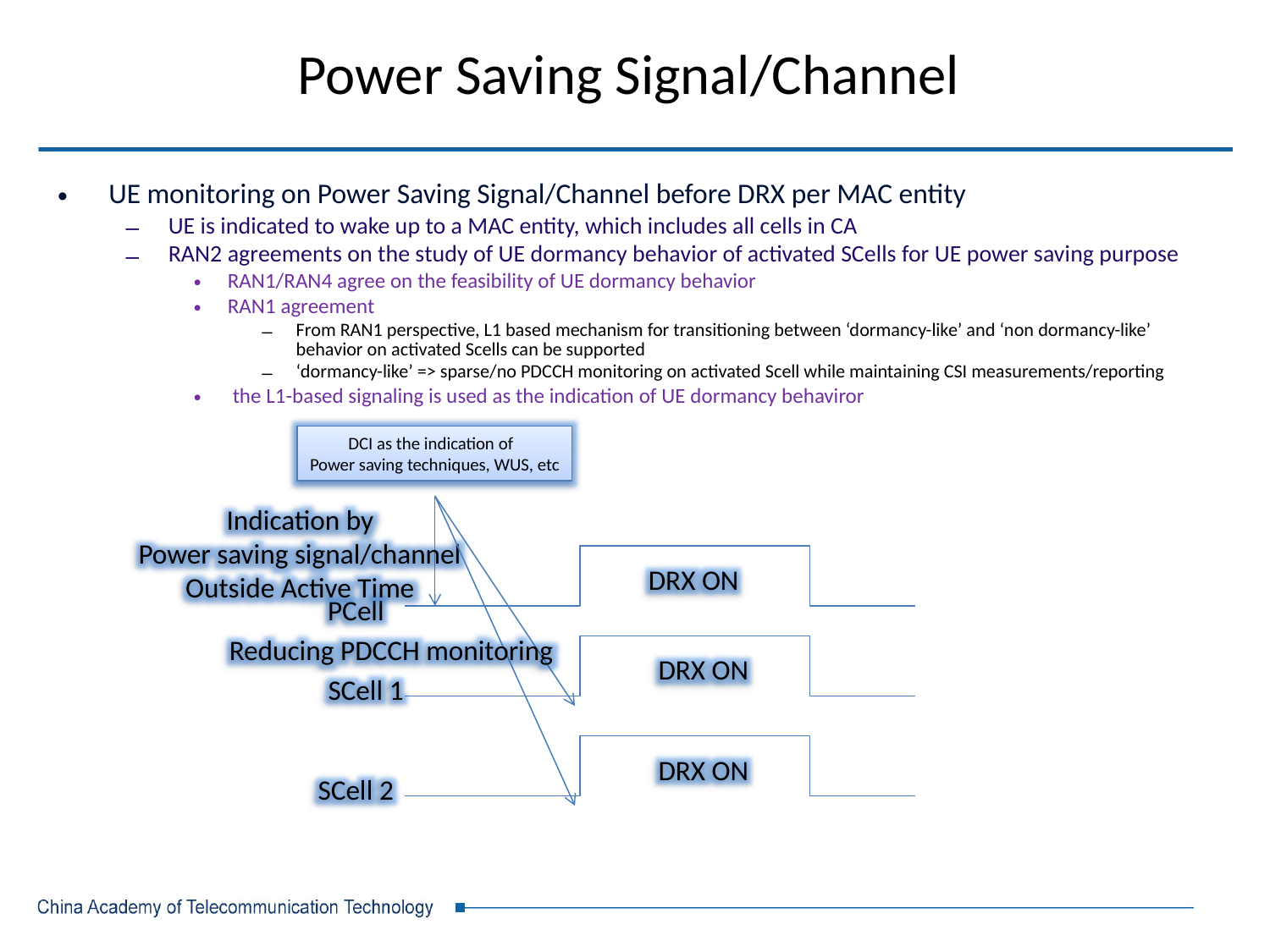

# Power Saving Signal/Channel
UE monitoring on Power Saving Signal/Channel before DRX per MAC entity
UE is indicated to wake up to a MAC entity, which includes all cells in CA
RAN2 agreements on the study of UE dormancy behavior of activated SCells for UE power saving purpose
RAN1/RAN4 agree on the feasibility of UE dormancy behavior
RAN1 agreement
From RAN1 perspective, L1 based mechanism for transitioning between ‘dormancy-like’ and ‘non dormancy-like’ behavior on activated Scells can be supported
‘dormancy-like’ => sparse/no PDCCH monitoring on activated Scell while maintaining CSI measurements/reporting
 the L1-based signaling is used as the indication of UE dormancy behaviror

DCI as the indication of
Power saving techniques, WUS, etc
Indication by
Power saving signal/channel
Outside Active Time
DRX ON
PCell
Reducing PDCCH monitoring
DRX ON
SCell 1
DRX ON
SCell 2